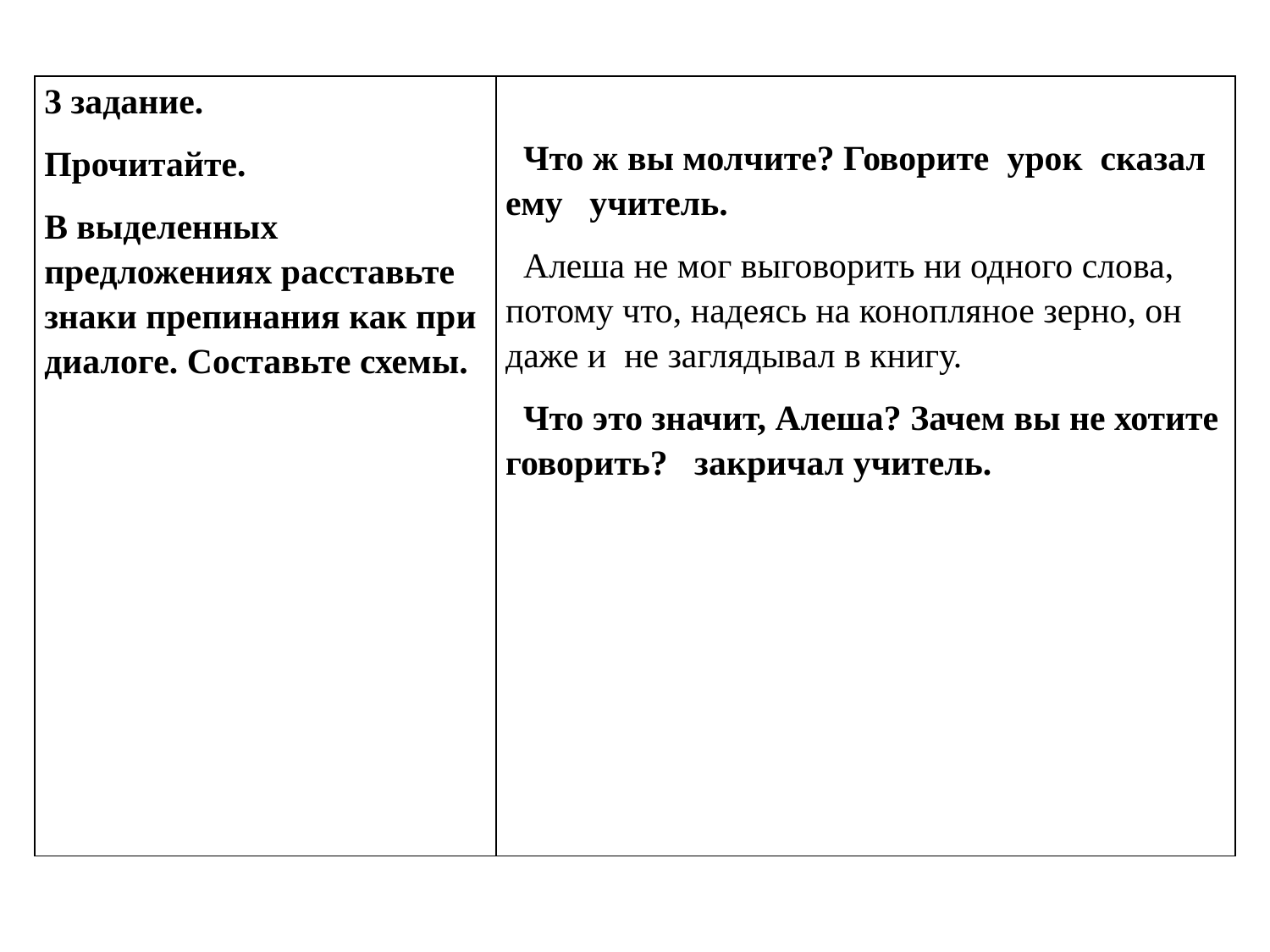

| 3 задание. Прочитайте. В выделенных предложениях расставьте знаки препинания как при диалоге. Составьте схемы. | Что ж вы молчите? Говорите урок сказал ему учитель. Алеша не мог выговорить ни одного слова, потому что, надеясь на конопляное зерно, он даже и не заглядывал в книгу. Что это значит, Алеша? Зачем вы не хотите говорить? закричал учитель. |
| --- | --- |